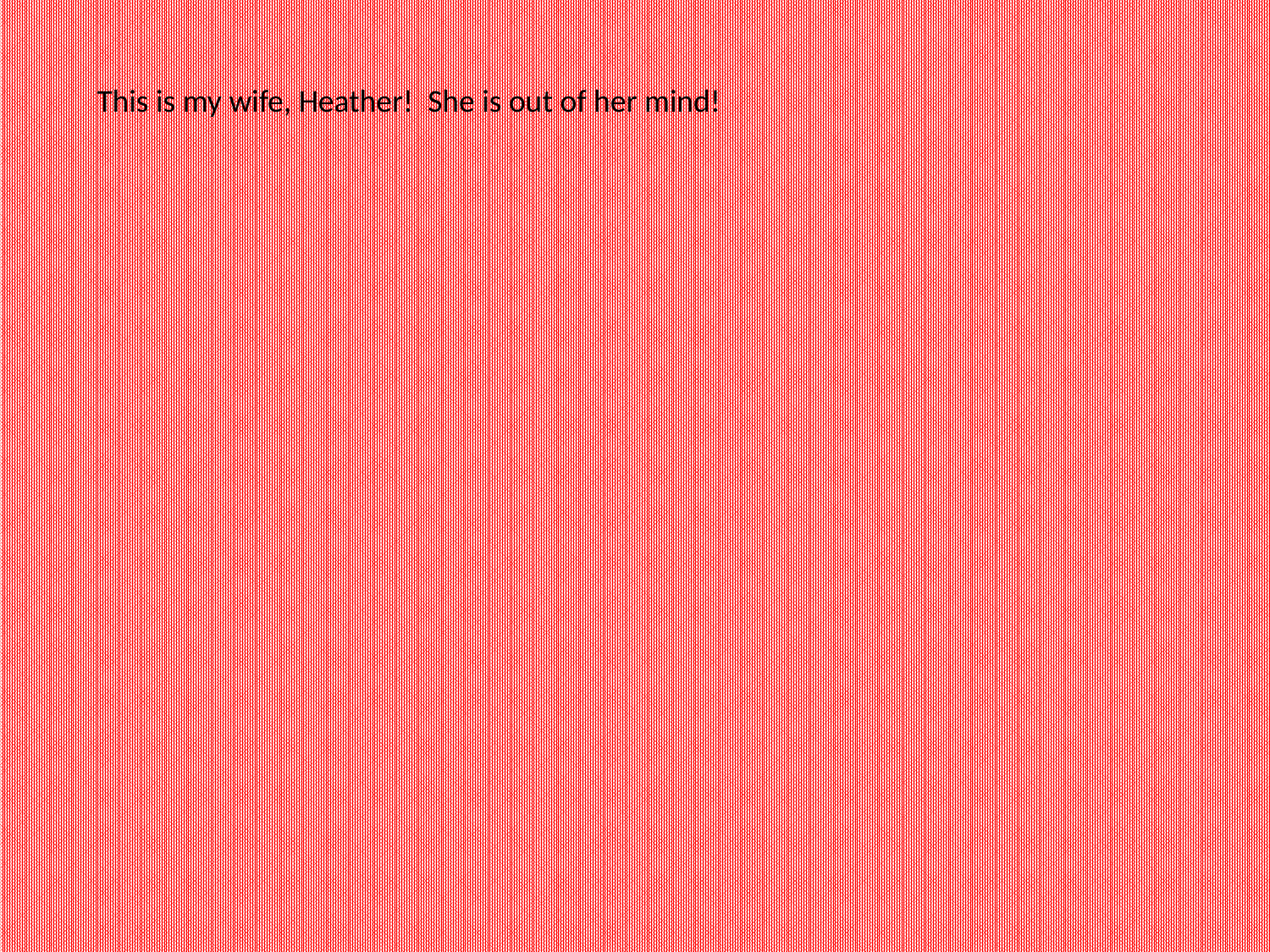

This is my wife, Heather!  She is out of her mind!